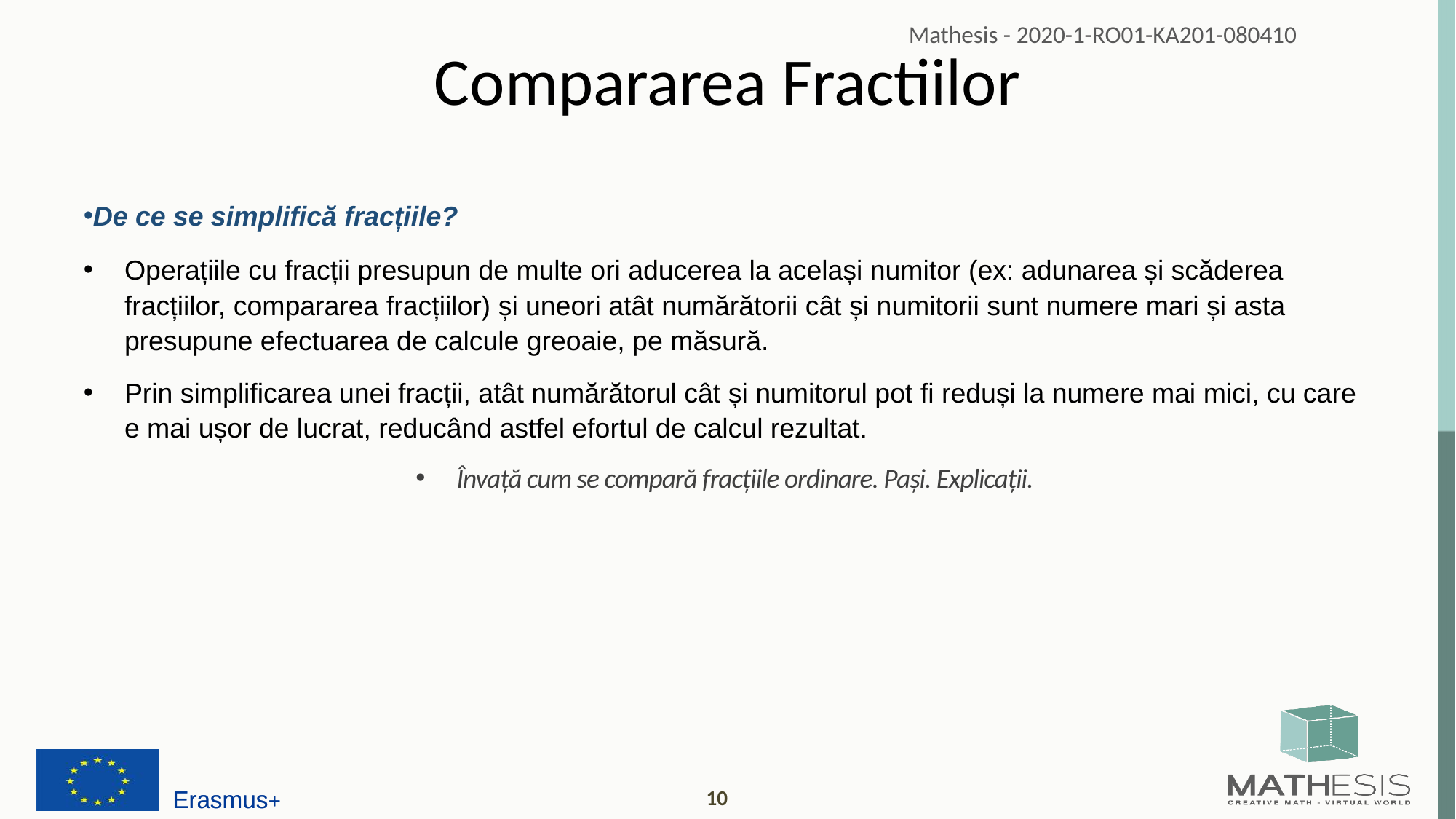

# Compararea Fractiilor
De ce se simplifică fracțiile?
Operațiile cu fracții presupun de multe ori aducerea la același numitor (ex: adunarea și scăderea fracțiilor, compararea fracțiilor) și uneori atât numărătorii cât și numitorii sunt numere mari și asta presupune efectuarea de calcule greoaie, pe măsură.
Prin simplificarea unei fracții, atât numărătorul cât și numitorul pot fi reduși la numere mai mici, cu care e mai ușor de lucrat, reducând astfel efortul de calcul rezultat.
Învață cum se compară fracțiile ordinare. Pași. Explicații.